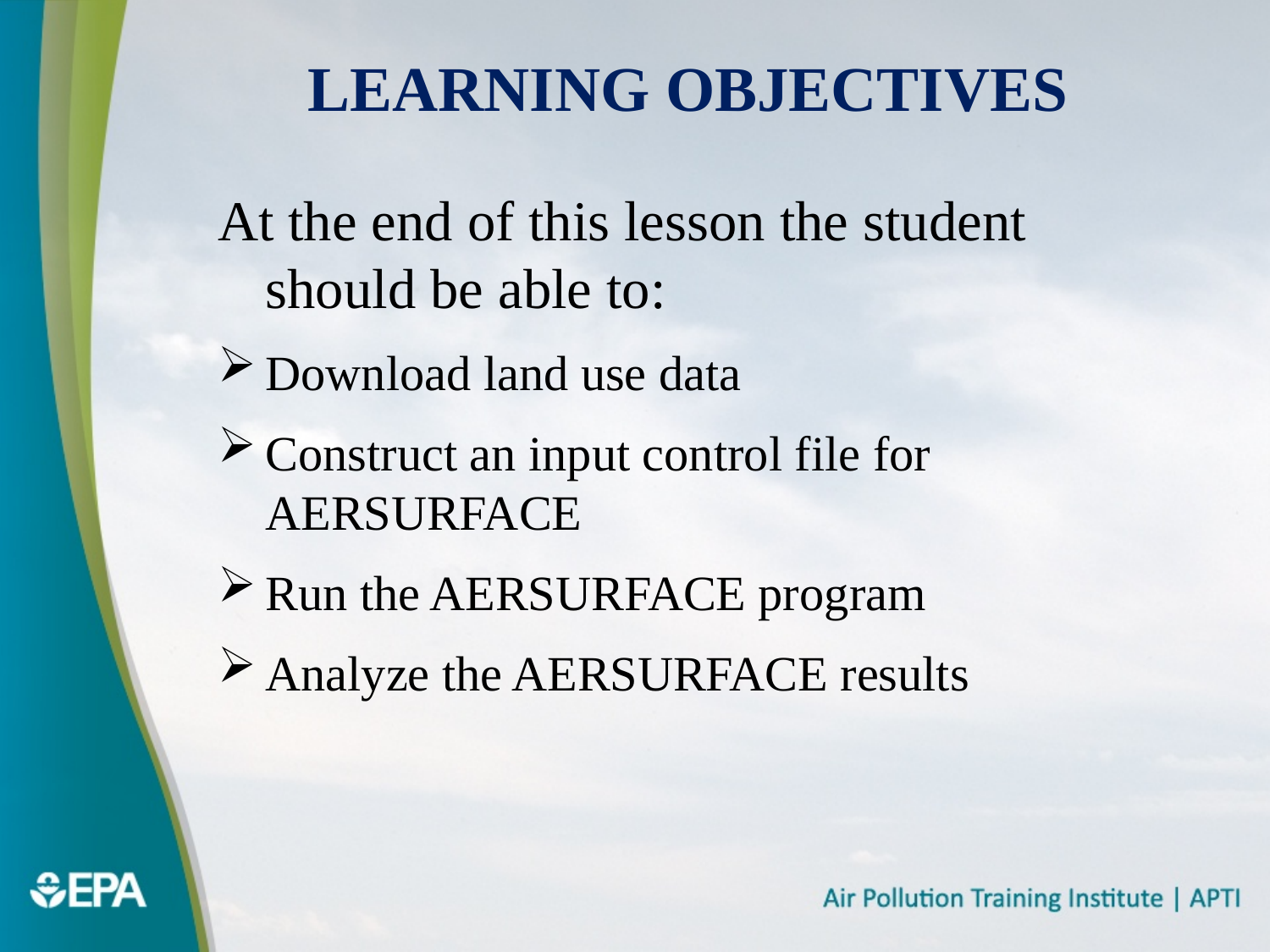

# Learning Objectives
At the end of this lesson the student should be able to:
Download land use data
Construct an input control file for AERSURFACE
Run the AERSURFACE program
Analyze the AERSURFACE results